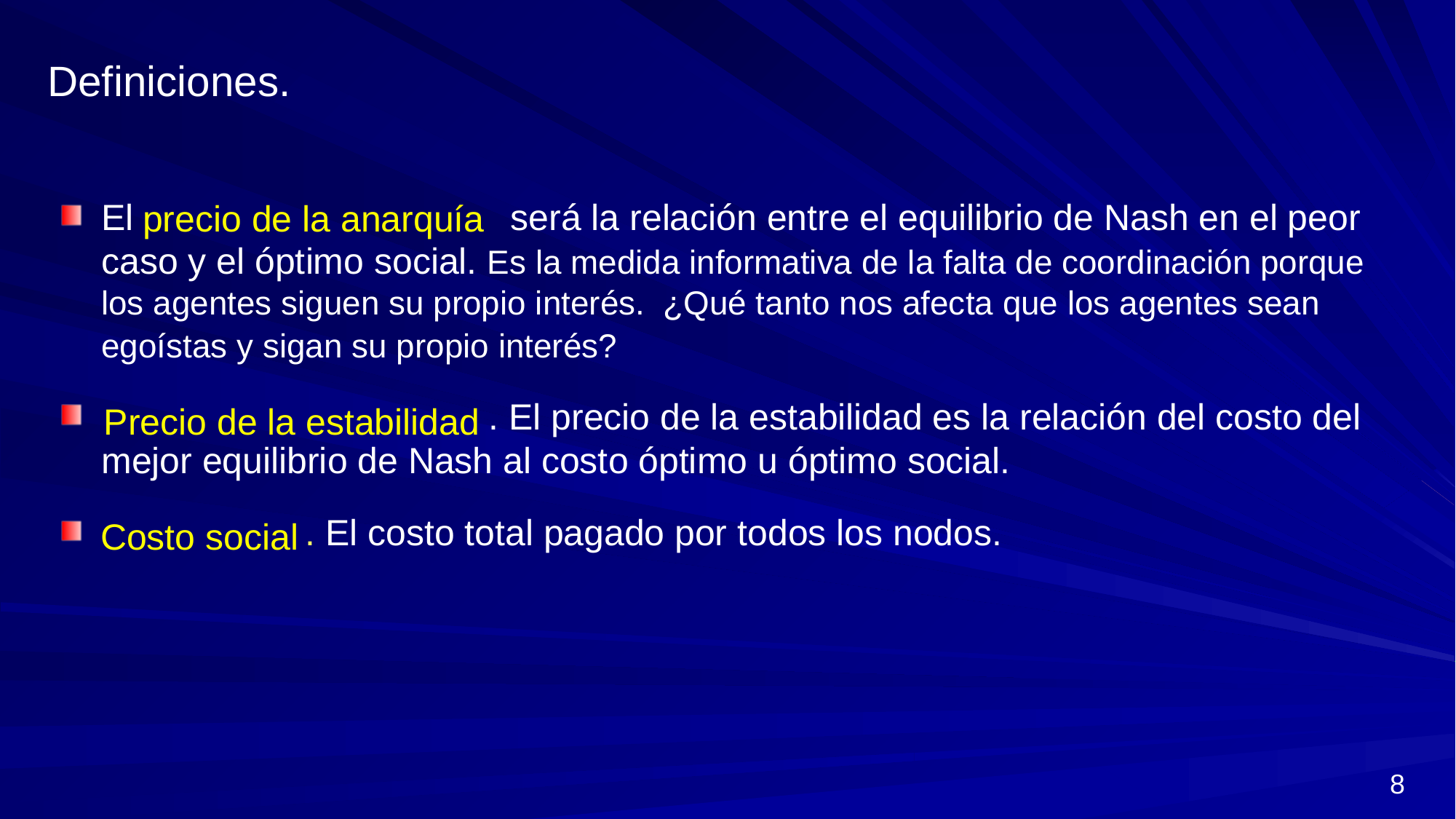

Definiciones.

El                                     será la relación entre el equilibrio de Nash en el peor caso y el óptimo social. Es la medida informativa de la falta de coordinación porque los agentes siguen su propio interés.  ¿Qué tanto nos afecta que los agentes sean egoístas y sigan su propio interés?

                                      . El precio de la estabilidad es la relación del costo del mejor equilibrio de Nash al costo óptimo u óptimo social.

                    . El costo total pagado por todos los nodos.
precio de la anarquía
Precio de la estabilidad
Costo social
8